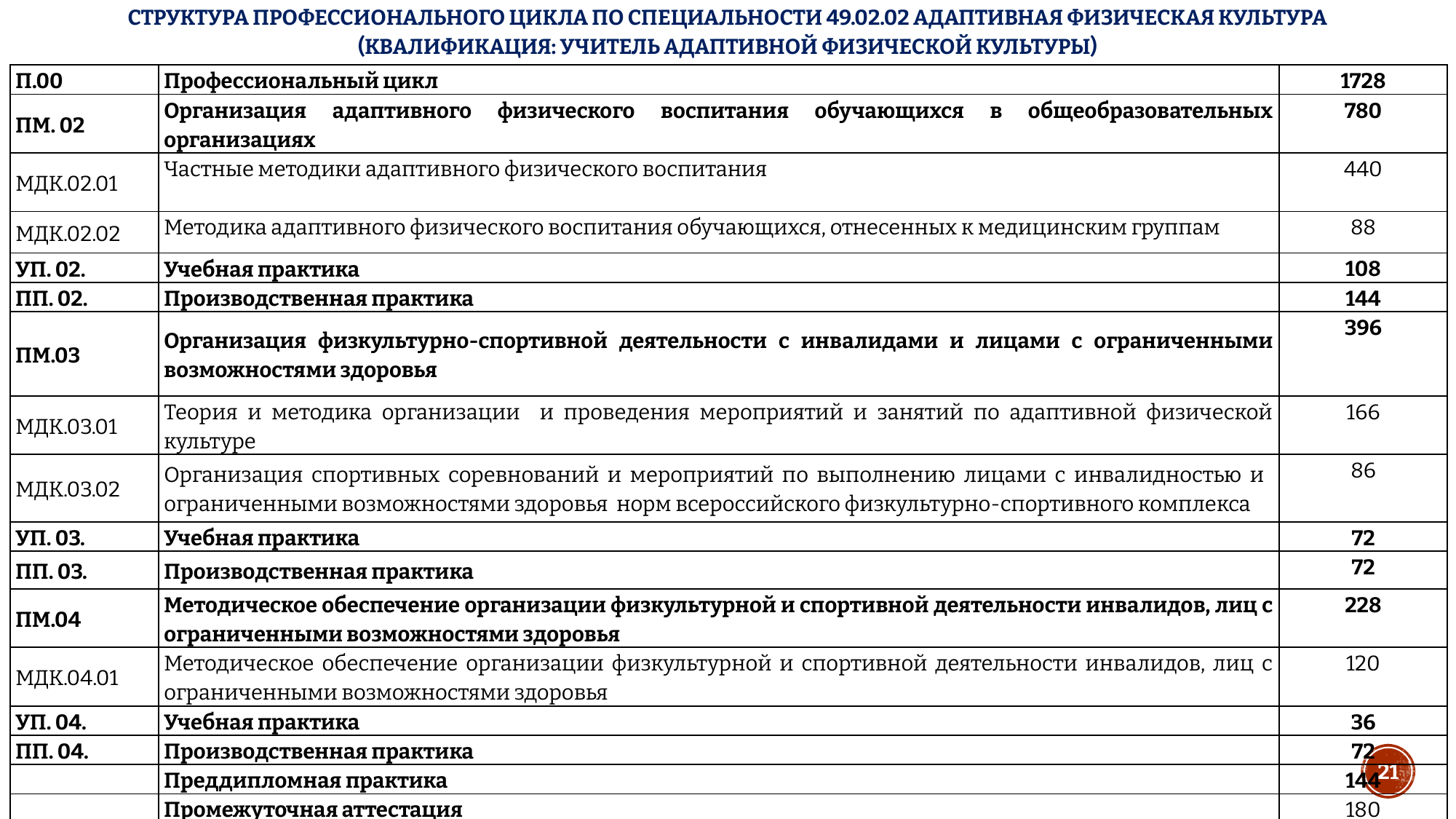

# Структура профессионального цикла по специальности 49.02.02 адаптивная Физическая культура (квалификация: Учитель адаптивной физической культуры)
| П.00 | Профессиональный цикл | 1728 |
| --- | --- | --- |
| ПМ. 02 | Организация адаптивного физического воспитания обучающихся в общеобразовательных организациях | 780 |
| МДК.02.01 | Частные методики адаптивного физического воспитания | 440 |
| МДК.02.02 | Методика адаптивного физического воспитания обучающихся, отнесенных к медицинским группам | 88 |
| УП. 02. | Учебная практика | 108 |
| ПП. 02. | Производственная практика | 144 |
| ПМ.03 | Организация физкультурно-спортивной деятельности с инвалидами и лицами с ограниченными возможностями здоровья | 396 |
| МДК.03.01 | Теория и методика организации и проведения мероприятий и занятий по адаптивной физической культуре | 166 |
| МДК.03.02 | Организация спортивных соревнований и мероприятий по выполнению лицами с инвалидностью и ограниченными возможностями здоровья норм всероссийского физкультурно-спортивного комплекса | 86 |
| УП. 03. | Учебная практика | 72 |
| ПП. 03. | Производственная практика | 72 |
| ПМ.04 | Методическое обеспечение организации физкультурной и спортивной деятельности инвалидов, лиц с ограниченными возможностями здоровья | 228 |
| МДК.04.01 | Методическое обеспечение организации физкультурной и спортивной деятельности инвалидов, лиц с ограниченными возможностями здоровья | 120 |
| УП. 04. | Учебная практика | 36 |
| ПП. 04. | Производственная практика | 72 |
|  | Преддипломная практика | 144 |
|  | Промежуточная аттестация | 180 |

21